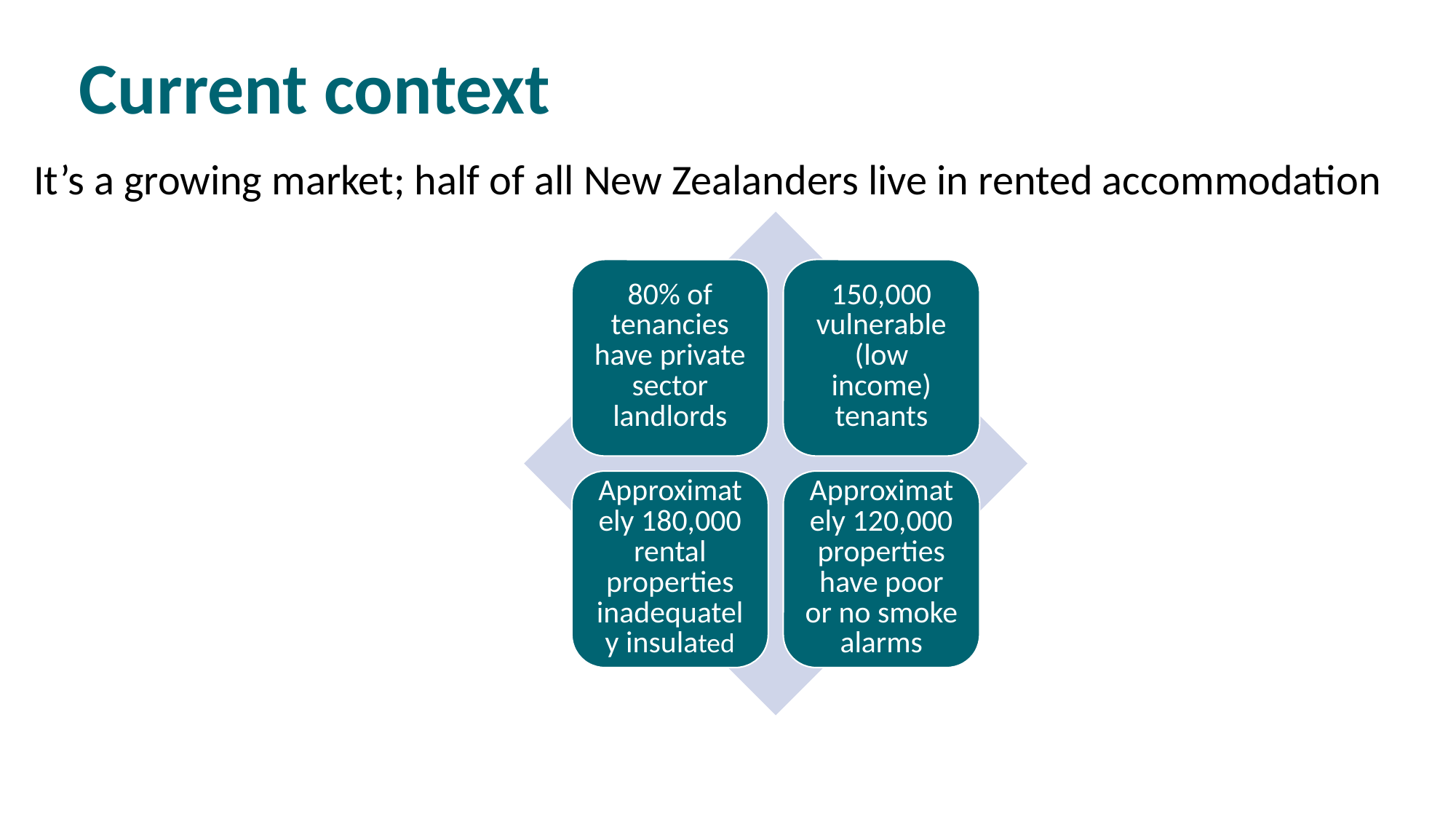

Current context
It’s a growing market; half of all New Zealanders live in rented accommodation
80% of tenancies have private sector landlords
150,000 vulnerable (low income) tenants
Approximately 180,000 rental properties inadequately insulated
Approximately 120,000 properties have poor or no smoke alarms